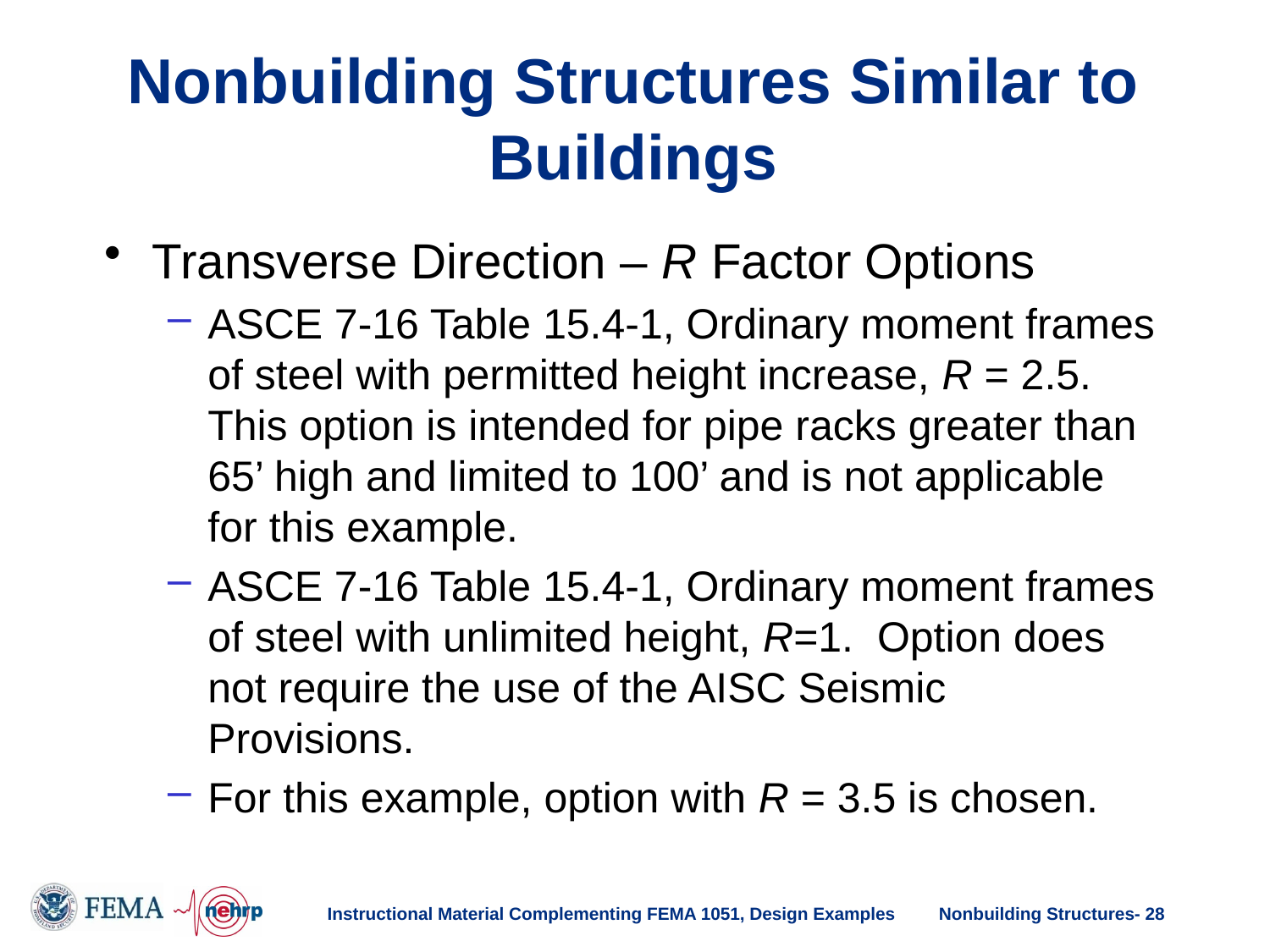

# Nonbuilding Structures Similar to Buildings
Transverse Direction – R Factor Options
ASCE 7-16 Table 15.4-1, Ordinary moment frames of steel with permitted height increase, R = 2.5.  This option is intended for pipe racks greater than 65’ high and limited to 100’ and is not applicable for this example.
ASCE 7-16 Table 15.4-1, Ordinary moment frames of steel with unlimited height, R=1.  Option does not require the use of the AISC Seismic Provisions.
For this example, option with R = 3.5 is chosen.
Instructional Material Complementing FEMA 1051, Design Examples
Nonbuilding Structures- 28